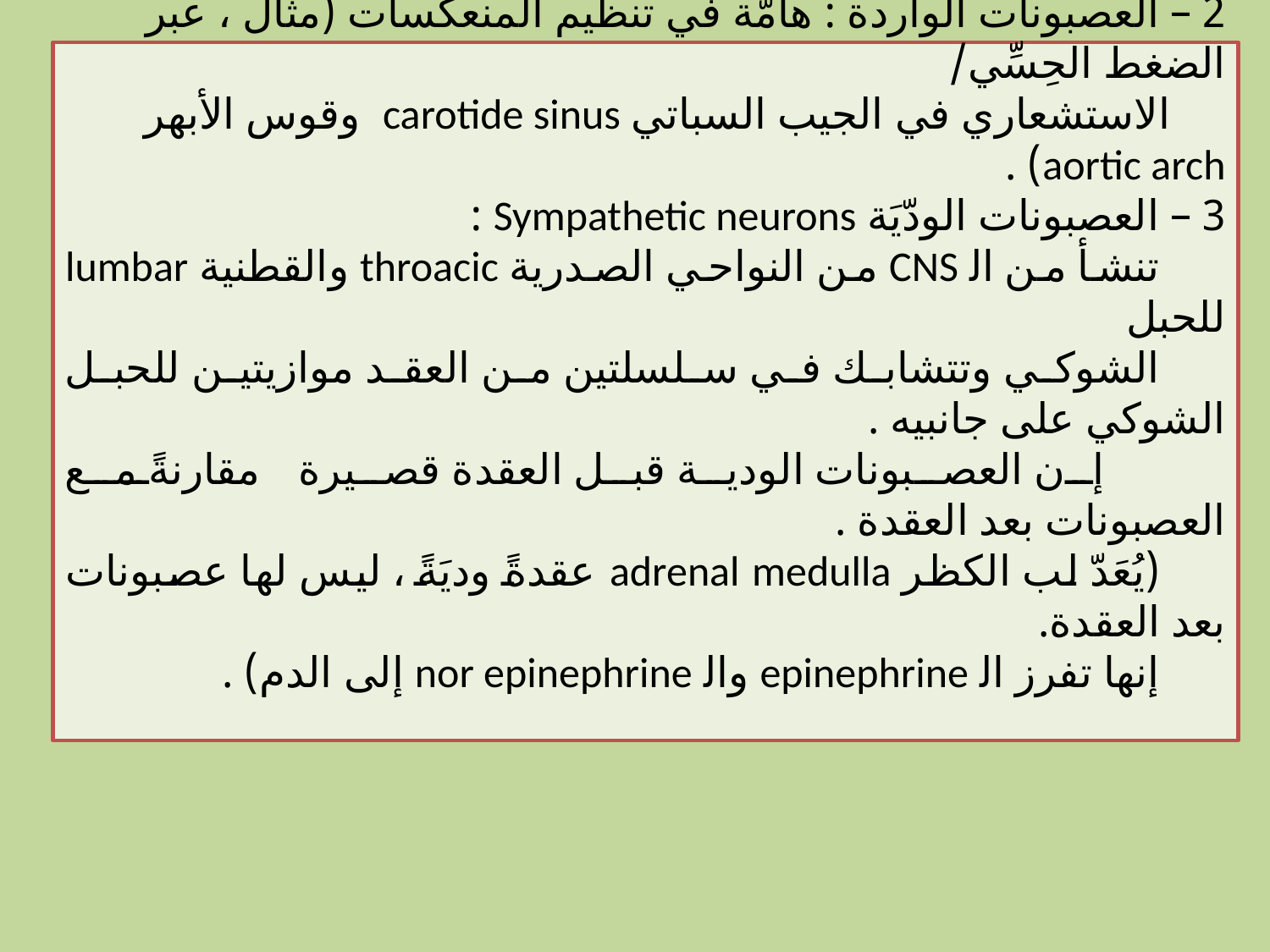

#
2 – العصبونات الواردة : هامّة في تنظيم المنعكسات (مثال ، عبر الضغط الحِسِّي/
     الاستشعاري في الجيب السباتي carotide sinus  وقوس الأبهر aortic arch) .
3 – العصبونات الودّيَة Sympathetic neurons :
      تنشأ من اﻟ CNS من النواحي الصدرية throacic والقطنية lumbar للحبل
      الشوكي وتتشابك في سلسلتين من العقد موازيتين للحبل الشوكي على جانبيه .
           إن العصبونات الودية قبل العقدة قصيرة مقارنةً مع العصبونات بعد العقدة .
      (يُعَدّ لب الكظر adrenal medulla عقدةً وديَةً ، ليس لها عصبونات بعد العقدة.
      إنها تفرز اﻟ epinephrine واﻟ nor epinephrine إلى الدم) .